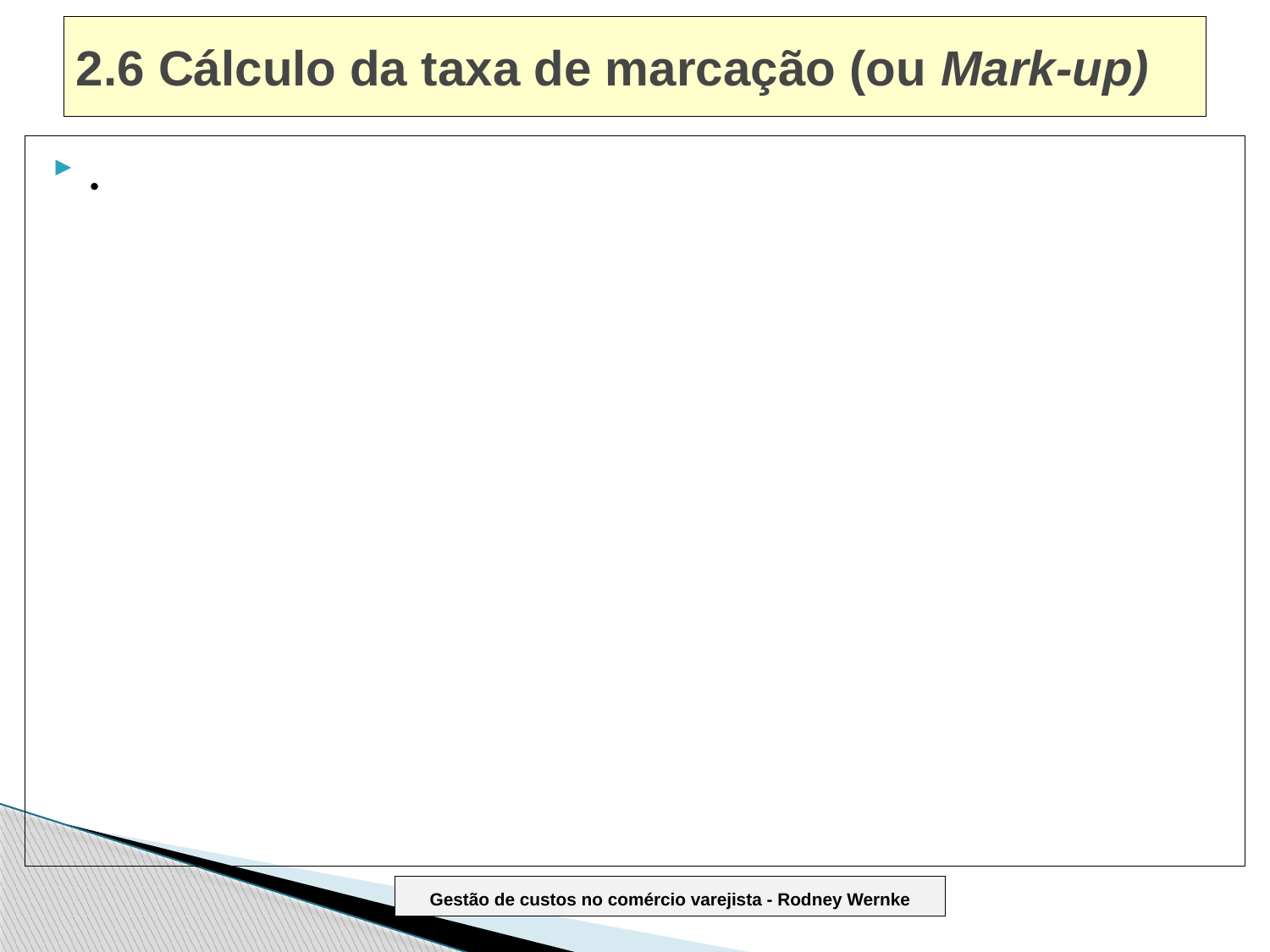

# 2.6 Cálculo da taxa de marcação (ou Mark-up)
.
Gestão de custos no comércio varejista - Rodney Wernke